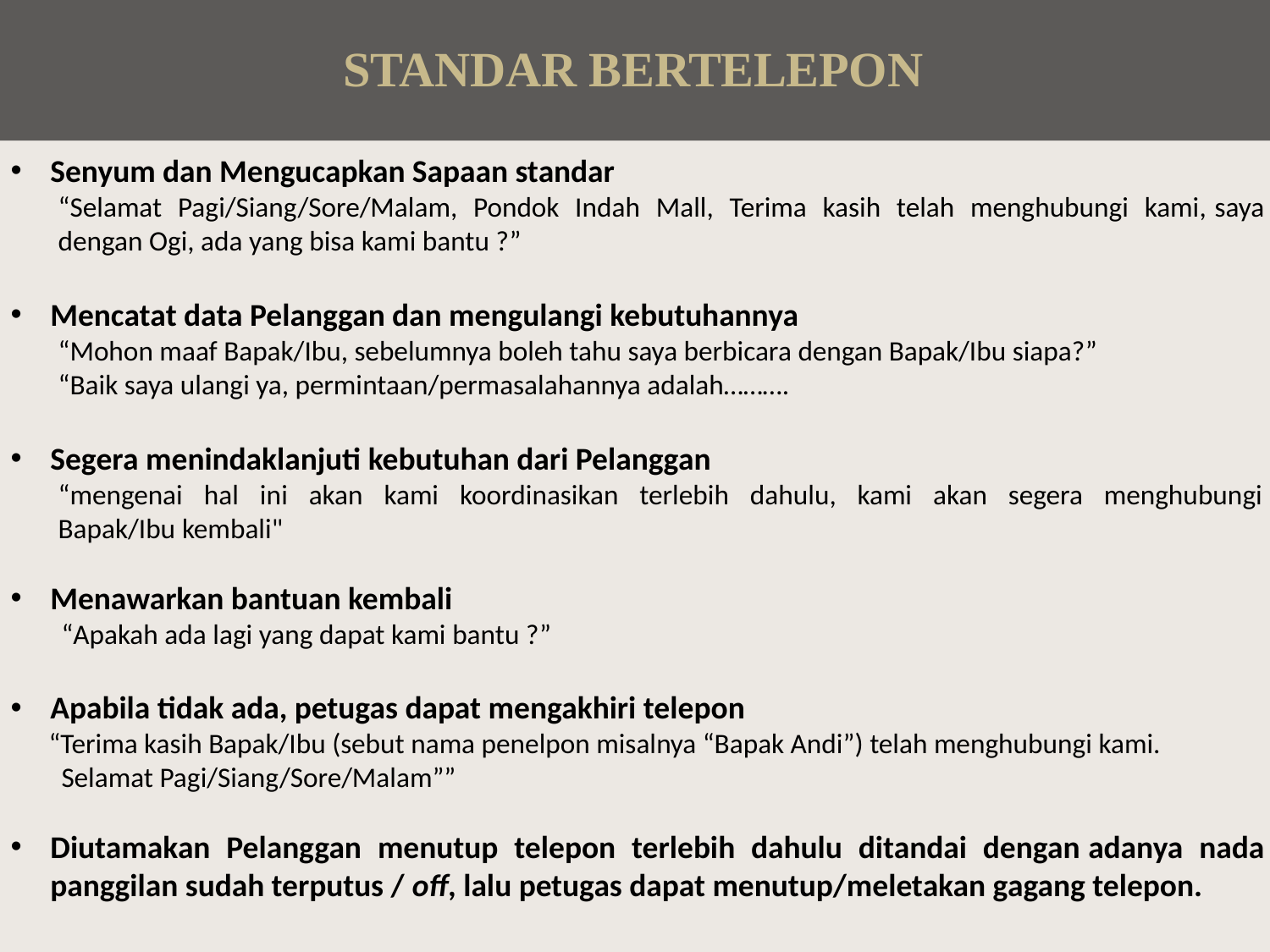

STANDAR BERTELEPON
Senyum dan Mengucapkan Sapaan standar
“Selamat Pagi/Siang/Sore/Malam, Pondok Indah Mall, Terima kasih telah menghubungi kami, saya dengan Ogi, ada yang bisa kami bantu ?”

Mencatat data Pelanggan dan mengulangi kebutuhannya
“Mohon maaf Bapak/Ibu, sebelumnya boleh tahu saya berbicara dengan Bapak/Ibu siapa?”
“Baik saya ulangi ya, permintaan/permasalahannya adalah……….

Segera menindaklanjuti kebutuhan dari Pelanggan
“mengenai hal ini akan kami koordinasikan terlebih dahulu, kami akan segera menghubungi Bapak/Ibu kembali"

Menawarkan bantuan kembali
        “Apakah ada lagi yang dapat kami bantu ?”

Apabila tidak ada, petugas dapat mengakhiri telepon
      “Terima kasih Bapak/Ibu (sebut nama penelpon misalnya “Bapak Andi”) telah menghubungi kami.
        Selamat Pagi/Siang/Sore/Malam””

Diutamakan Pelanggan menutup telepon terlebih dahulu ditandai dengan adanya nada panggilan sudah terputus / off, lalu petugas dapat menutup/meletakan gagang telepon.